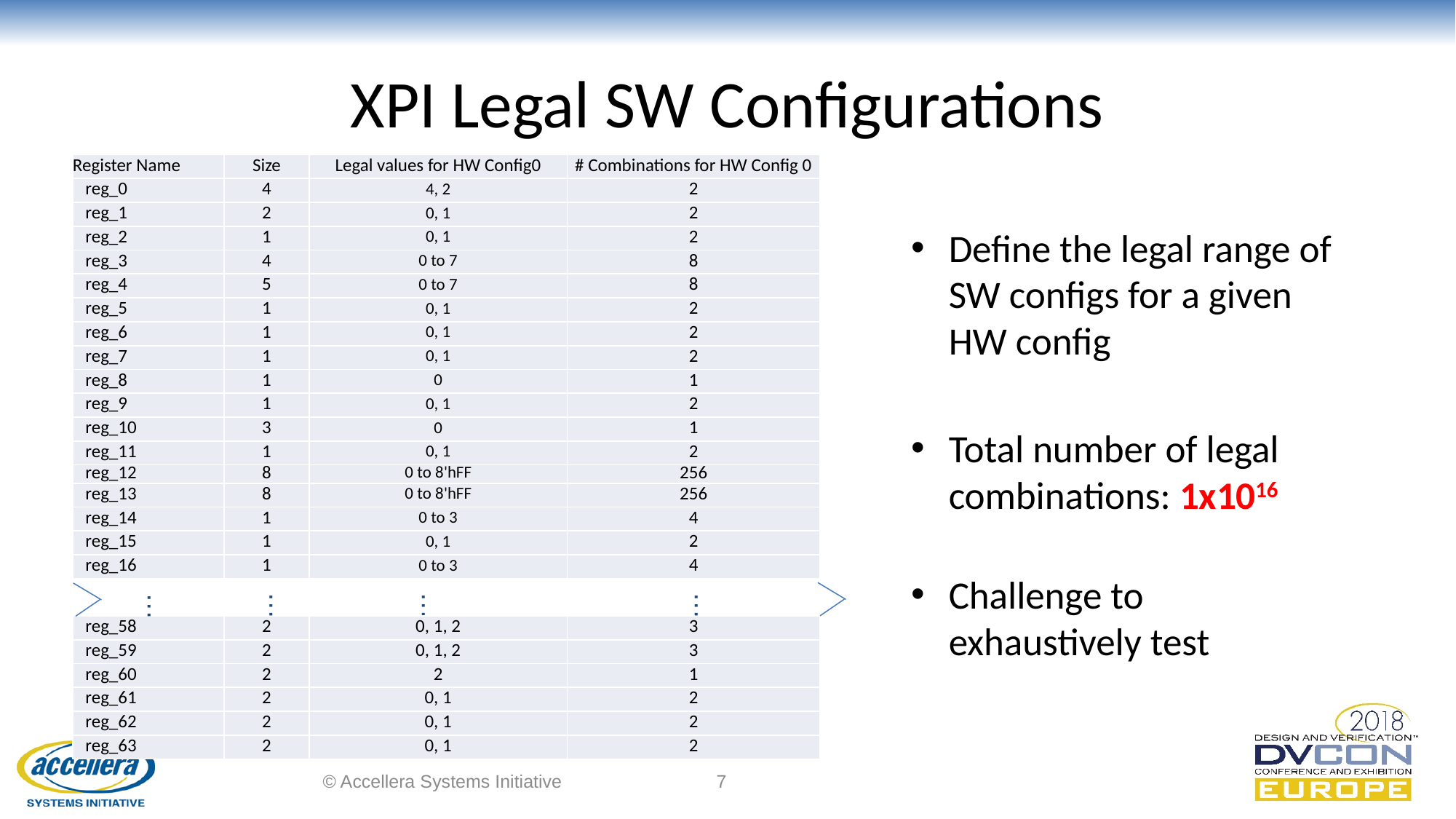

# XPI Legal SW Configurations
| Register Name | Size | Legal values for HW Config0 | # Combinations for HW Config 0 |
| --- | --- | --- | --- |
| reg\_0 | 4 | 4, 2 | 2 |
| reg\_1 | 2 | 0, 1 | 2 |
| reg\_2 | 1 | 0, 1 | 2 |
| reg\_3 | 4 | 0 to 7 | 8 |
| reg\_4 | 5 | 0 to 7 | 8 |
| reg\_5 | 1 | 0, 1 | 2 |
| reg\_6 | 1 | 0, 1 | 2 |
| reg\_7 | 1 | 0, 1 | 2 |
| reg\_8 | 1 | 0 | 1 |
| reg\_9 | 1 | 0, 1 | 2 |
| reg\_10 | 3 | 0 | 1 |
| reg\_11 | 1 | 0, 1 | 2 |
| reg\_12 | 8 | 0 to 8'hFF | 256 |
| reg\_13 | 8 | 0 to 8'hFF | 256 |
| reg\_14 | 1 | 0 to 3 | 4 |
| reg\_15 | 1 | 0, 1 | 2 |
| reg\_16 | 1 | 0 to 3 | 4 |
Define the legal range of SW configs for a given HW config

Total number of legal combinations: 1x1016

Challenge to exhaustively test
…
…
…
…
| reg\_58 | 2 | 0, 1, 2 | 3 |
| --- | --- | --- | --- |
| reg\_59 | 2 | 0, 1, 2 | 3 |
| reg\_60 | 2 | 2 | 1 |
| reg\_61 | 2 | 0, 1 | 2 |
| reg\_62 | 2 | 0, 1 | 2 |
| reg\_63 | 2 | 0, 1 | 2 |
© Accellera Systems Initiative
7